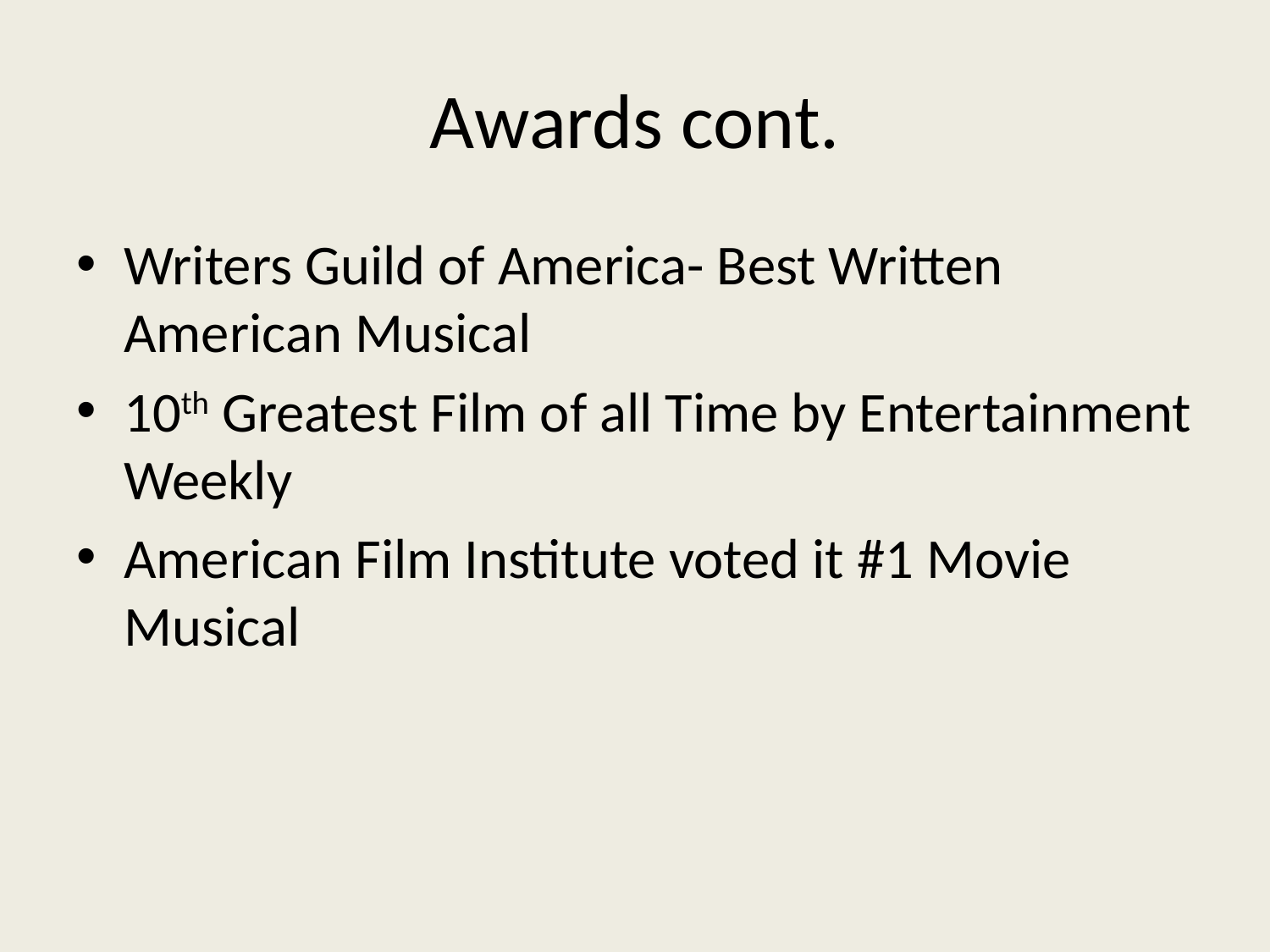

# Awards cont.
Writers Guild of America- Best Written American Musical
10th Greatest Film of all Time by Entertainment Weekly
American Film Institute voted it #1 Movie Musical